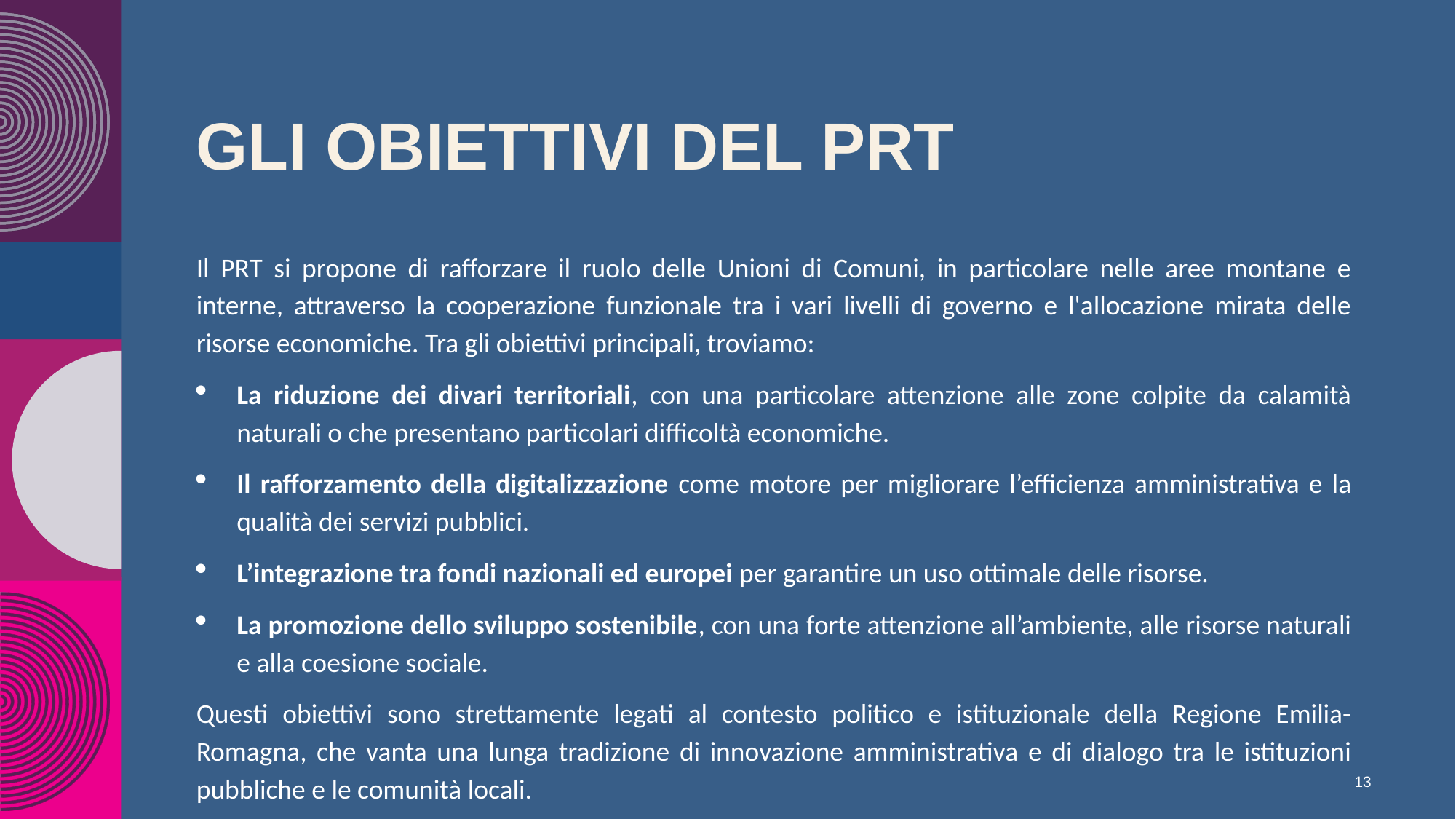

# Gli obiettivi del PRT
Il PRT si propone di rafforzare il ruolo delle Unioni di Comuni, in particolare nelle aree montane e interne, attraverso la cooperazione funzionale tra i vari livelli di governo e l'allocazione mirata delle risorse economiche. Tra gli obiettivi principali, troviamo:
La riduzione dei divari territoriali, con una particolare attenzione alle zone colpite da calamità naturali o che presentano particolari difficoltà economiche.
Il rafforzamento della digitalizzazione come motore per migliorare l’efficienza amministrativa e la qualità dei servizi pubblici.
L’integrazione tra fondi nazionali ed europei per garantire un uso ottimale delle risorse.
La promozione dello sviluppo sostenibile, con una forte attenzione all’ambiente, alle risorse naturali e alla coesione sociale.
Questi obiettivi sono strettamente legati al contesto politico e istituzionale della Regione Emilia-Romagna, che vanta una lunga tradizione di innovazione amministrativa e di dialogo tra le istituzioni pubbliche e le comunità locali.

13